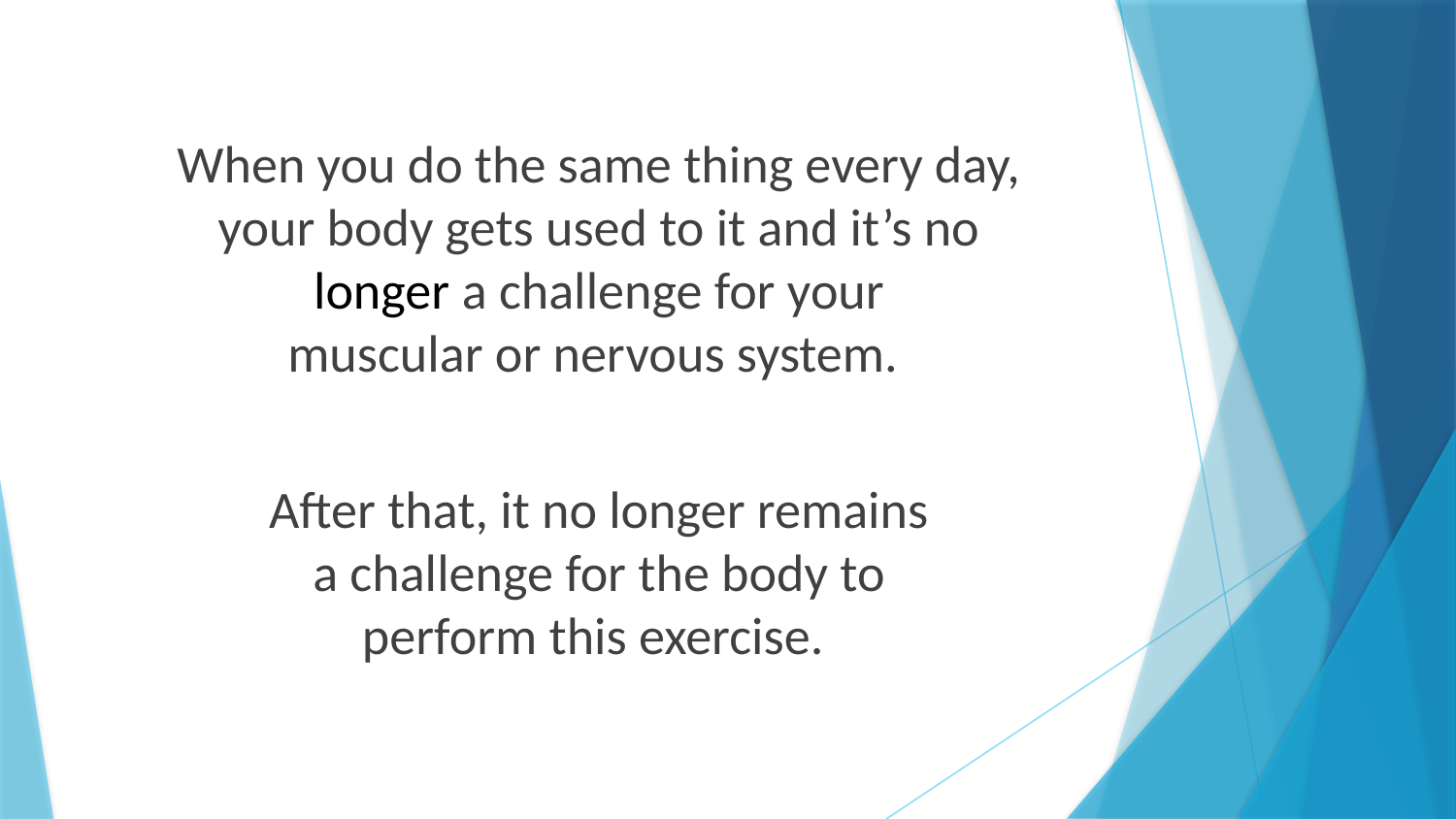

When you do the same thing every day,
your body gets used to it and it’s no
longer a challenge for your
muscular or nervous system.

After that, it no longer remains
a challenge for the body to
perform this exercise.